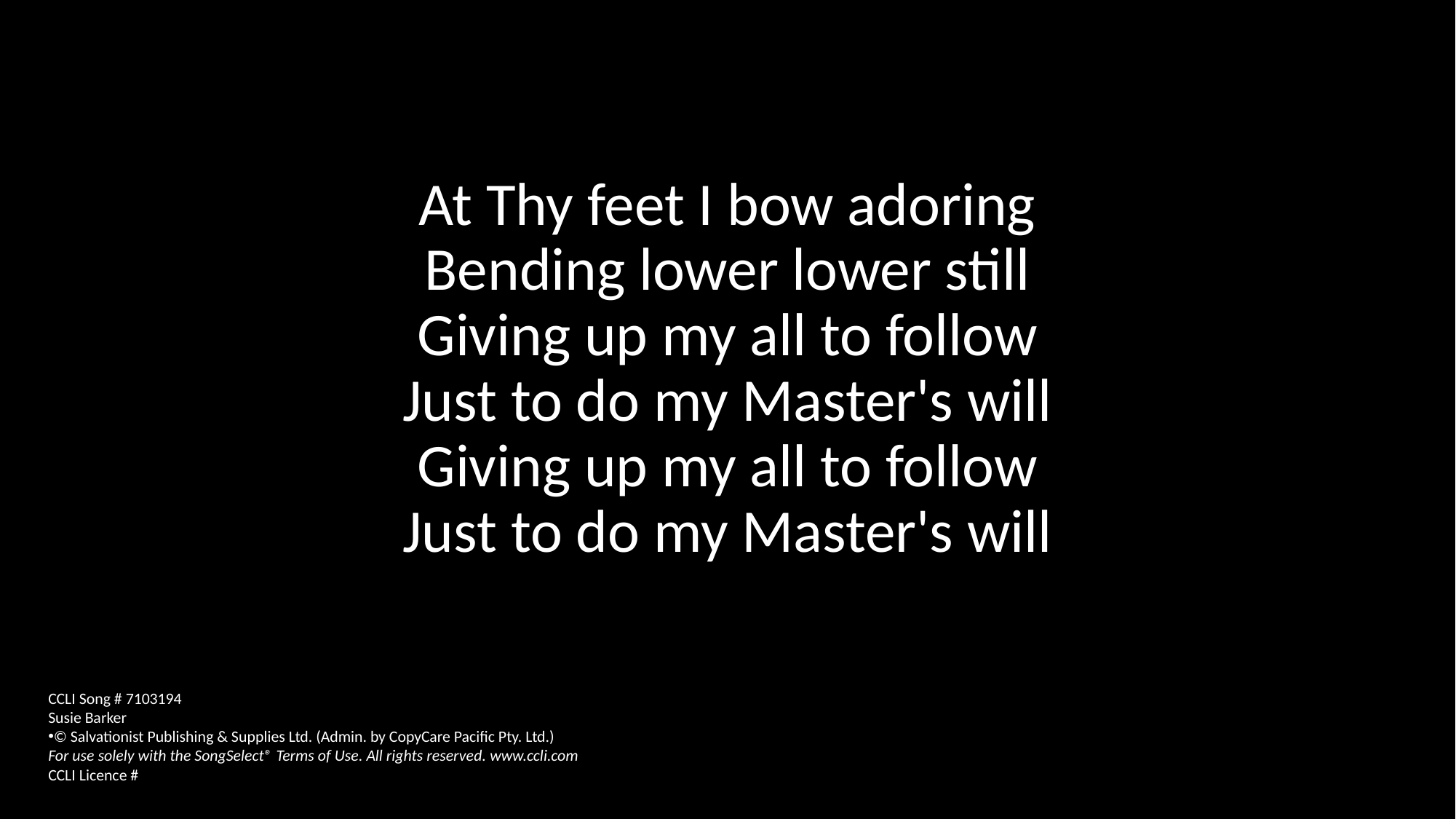

At Thy feet I bow adoring
Bending lower lower still
Giving up my all to follow
Just to do my Master's will
Giving up my all to follow
Just to do my Master's will
CCLI Song # 7103194
Susie Barker
© Salvationist Publishing & Supplies Ltd. (Admin. by CopyCare Pacific Pty. Ltd.)
For use solely with the SongSelect® Terms of Use. All rights reserved. www.ccli.com
CCLI Licence #